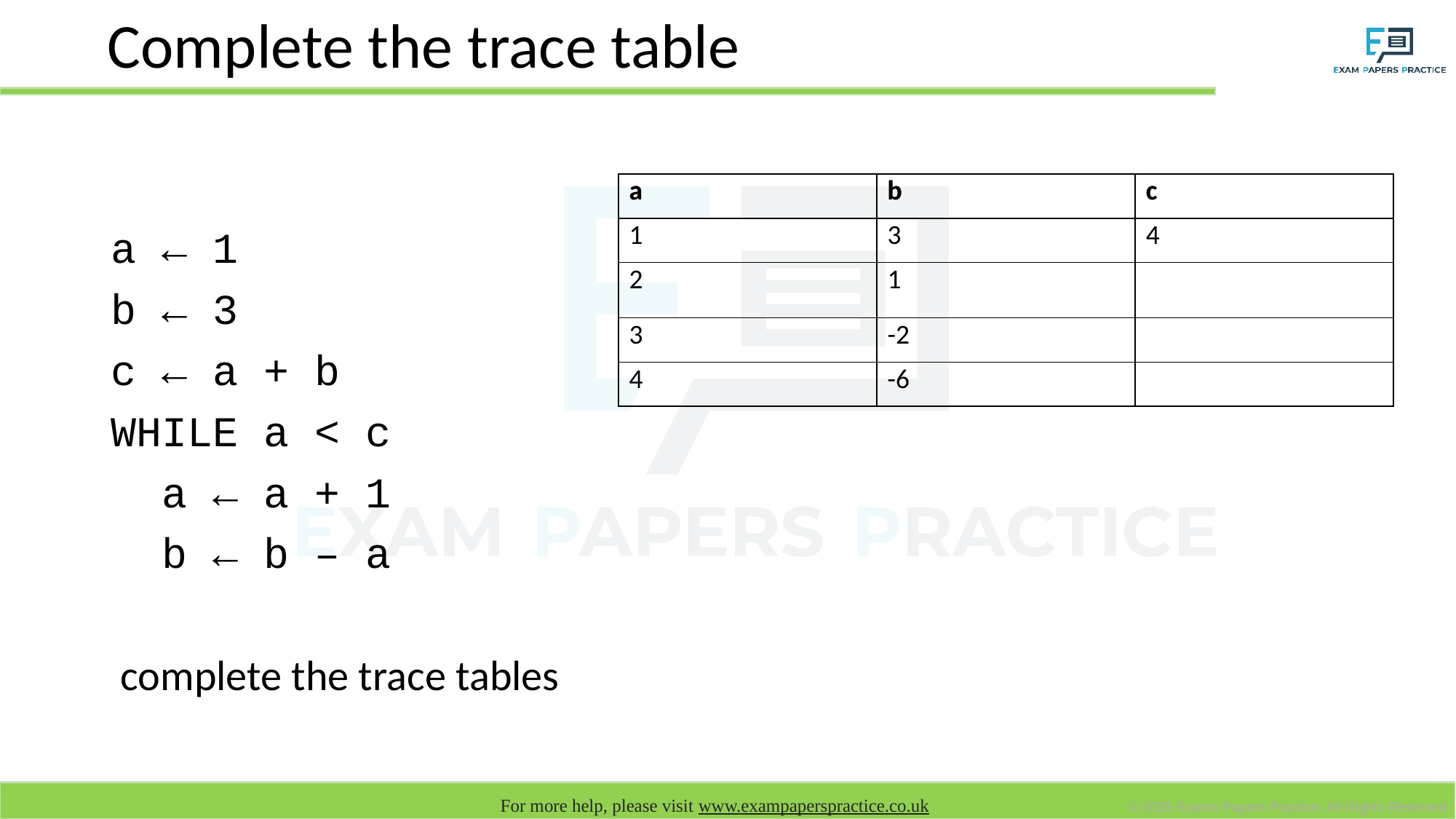

# Complete the trace table
| a | b | c |
| --- | --- | --- |
| 1 | 3 | 4 |
| 2 | 1 |  |
| 3 | -2 |  |
| 4 | -6 |  |
| a | b | c |
| --- | --- | --- |
|  |  |  |
|  |  |  |
|  |  |  |
|  |  |  |
a ← 1
b ← 3
c ← a + b
WHILE a < c
  a ← a + 1
  b ← b – a

 complete the trace tables